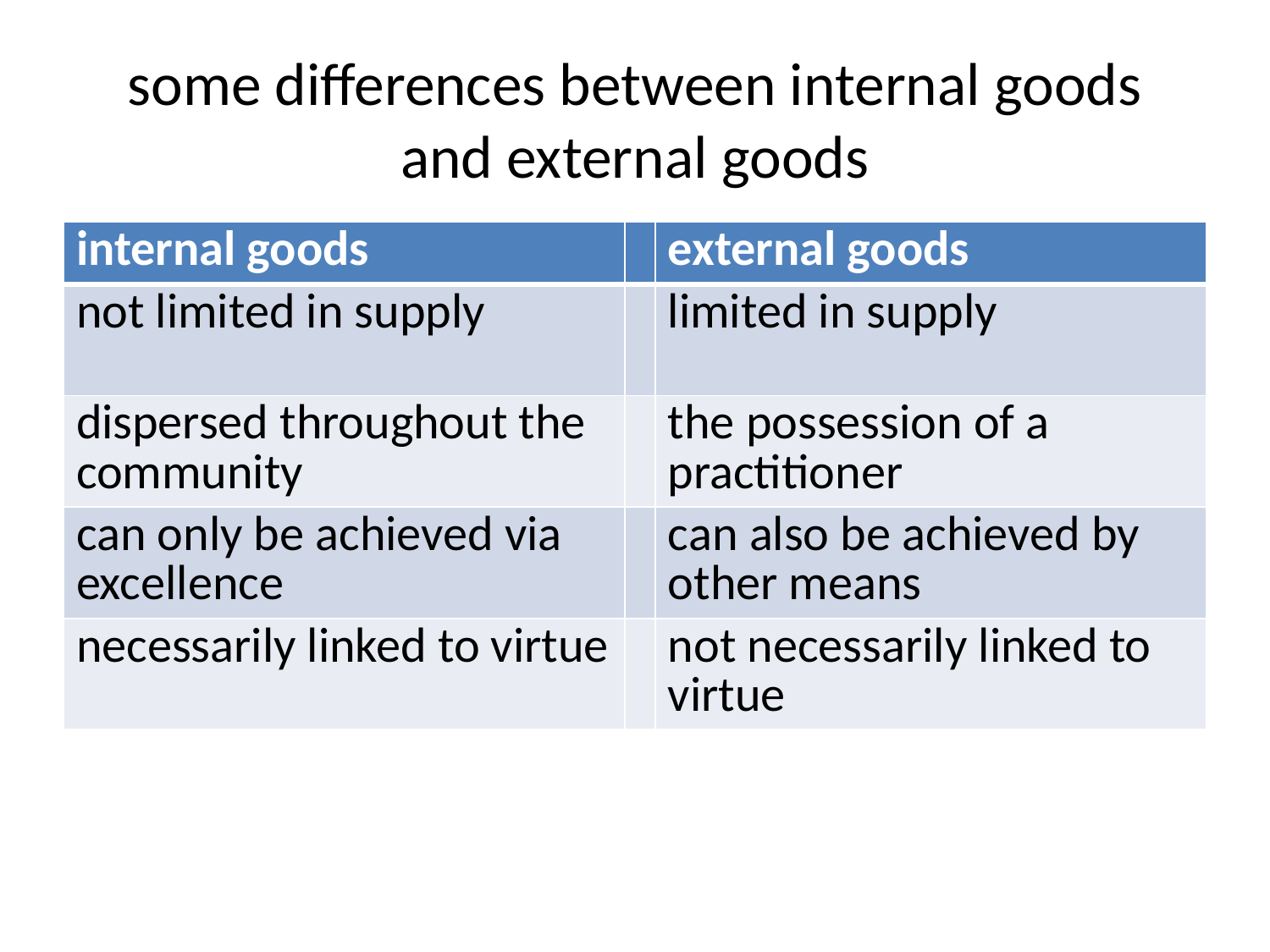

# some differences between internal goods and external goods
| internal goods |  | external goods |
| --- | --- | --- |
| not limited in supply |  | limited in supply |
| dispersed throughout the community |  | the possession of a practitioner |
| can only be achieved via excellence |  | can also be achieved by other means |
| necessarily linked to virtue |  | not necessarily linked to virtue |